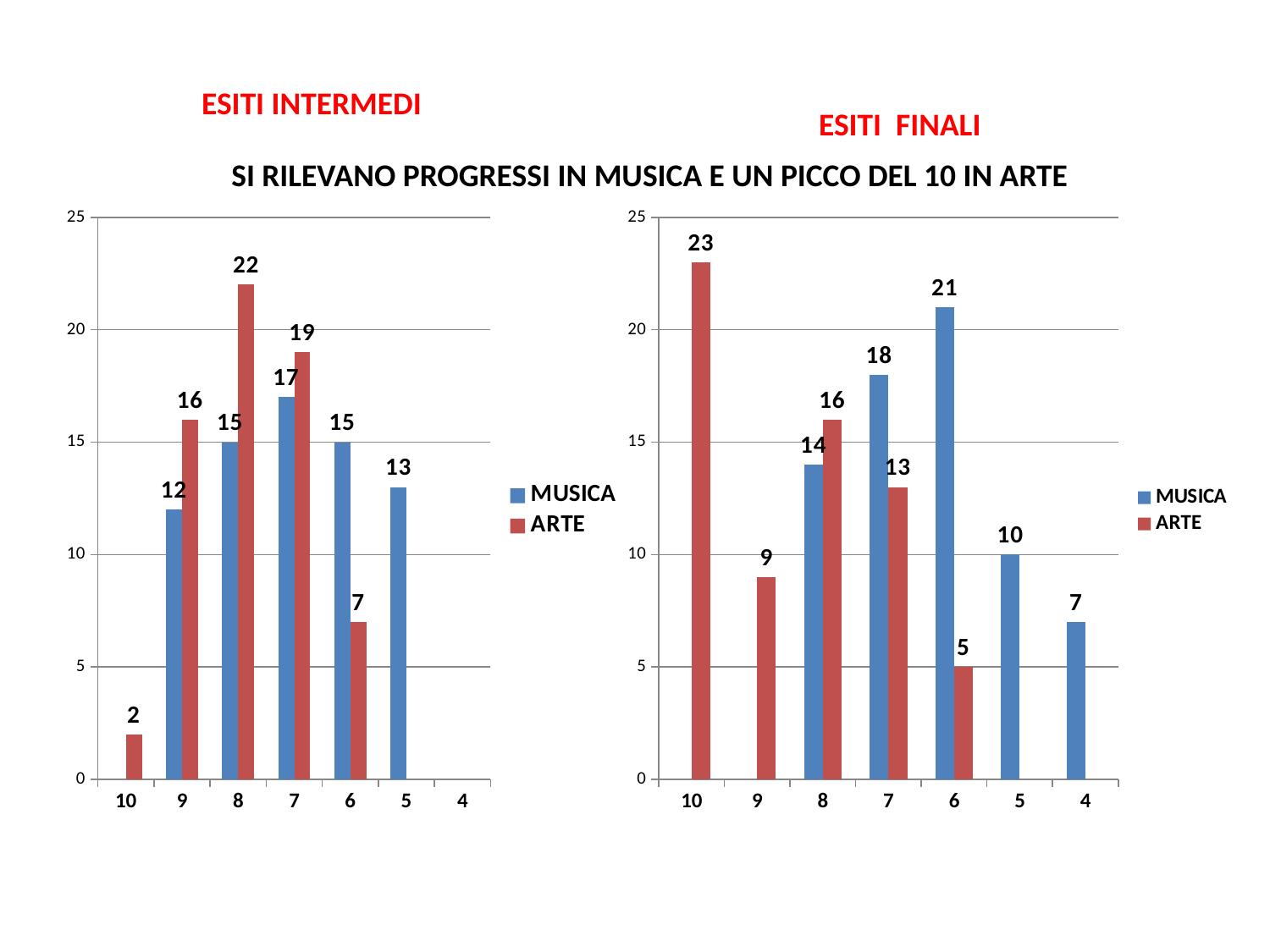

ESITI INTERMEDI
ESITI  FINALI
SI RILEVANO PROGRESSI IN MUSICA E UN PICCO DEL 10 IN ARTE

### Chart

| Category | MUSICA | ARTE |
|---|---|---|
| 10 | None | 2.0 |
| 9 | 12.0 | 16.0 |
| 8 | 15.0 | 22.0 |
| 7 | 17.0 | 19.0 |
| 6 | 15.0 | 7.0 |
| 5 | 13.0 | None |
| 4 | None | None |

### Chart

| Category | MUSICA  | ARTE |
|---|---|---|
| 10 | None | 23.0 |
| 9 | None | 9.0 |
| 8 | 14.0 | 16.0 |
| 7 | 18.0 | 13.0 |
| 6 | 21.0 | 5.0 |
| 5 | 10.0 | None |
| 4 | 7.0 | None |